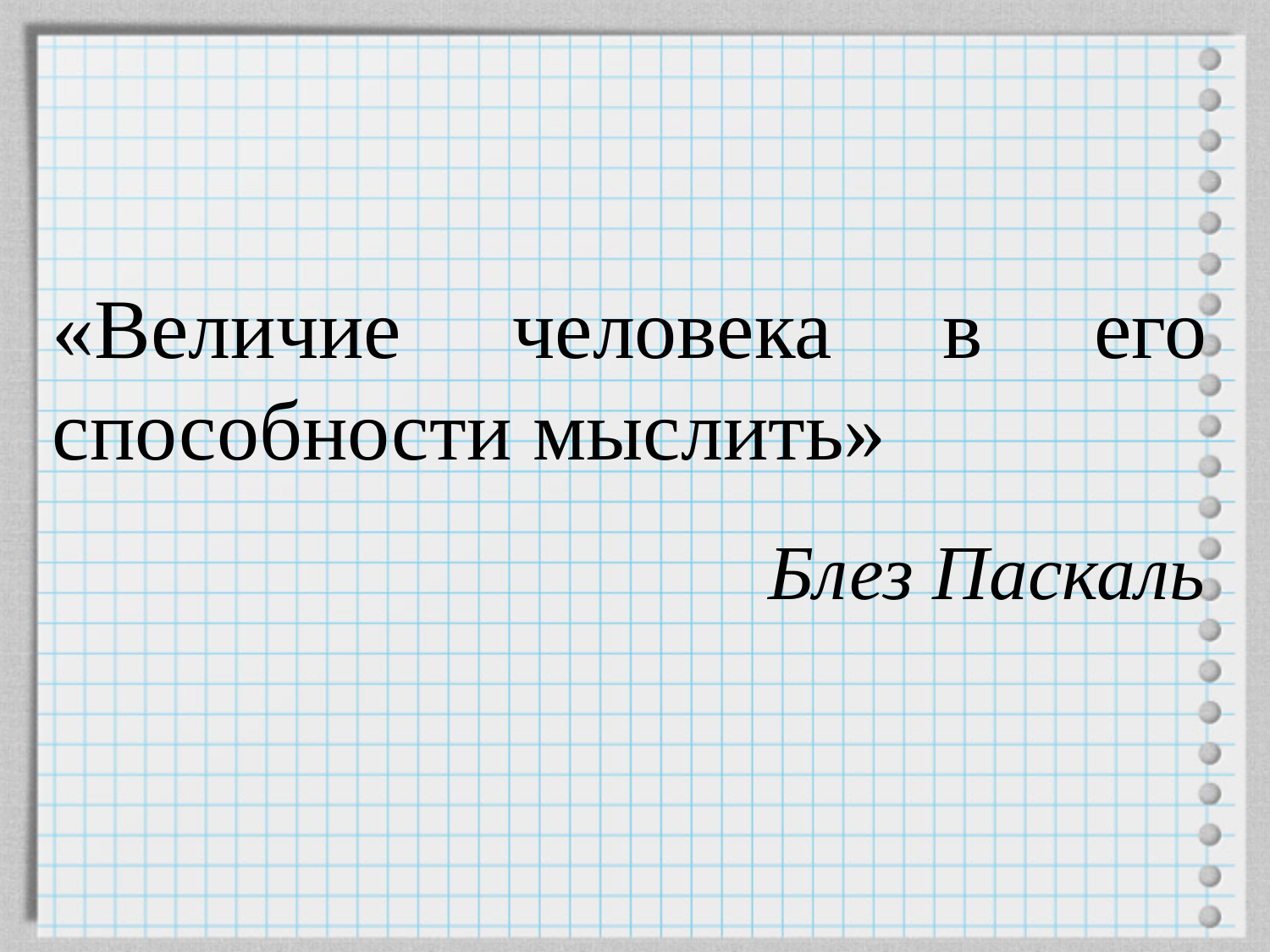

«Величие человека в его способности мыслить»
Блез Паскаль